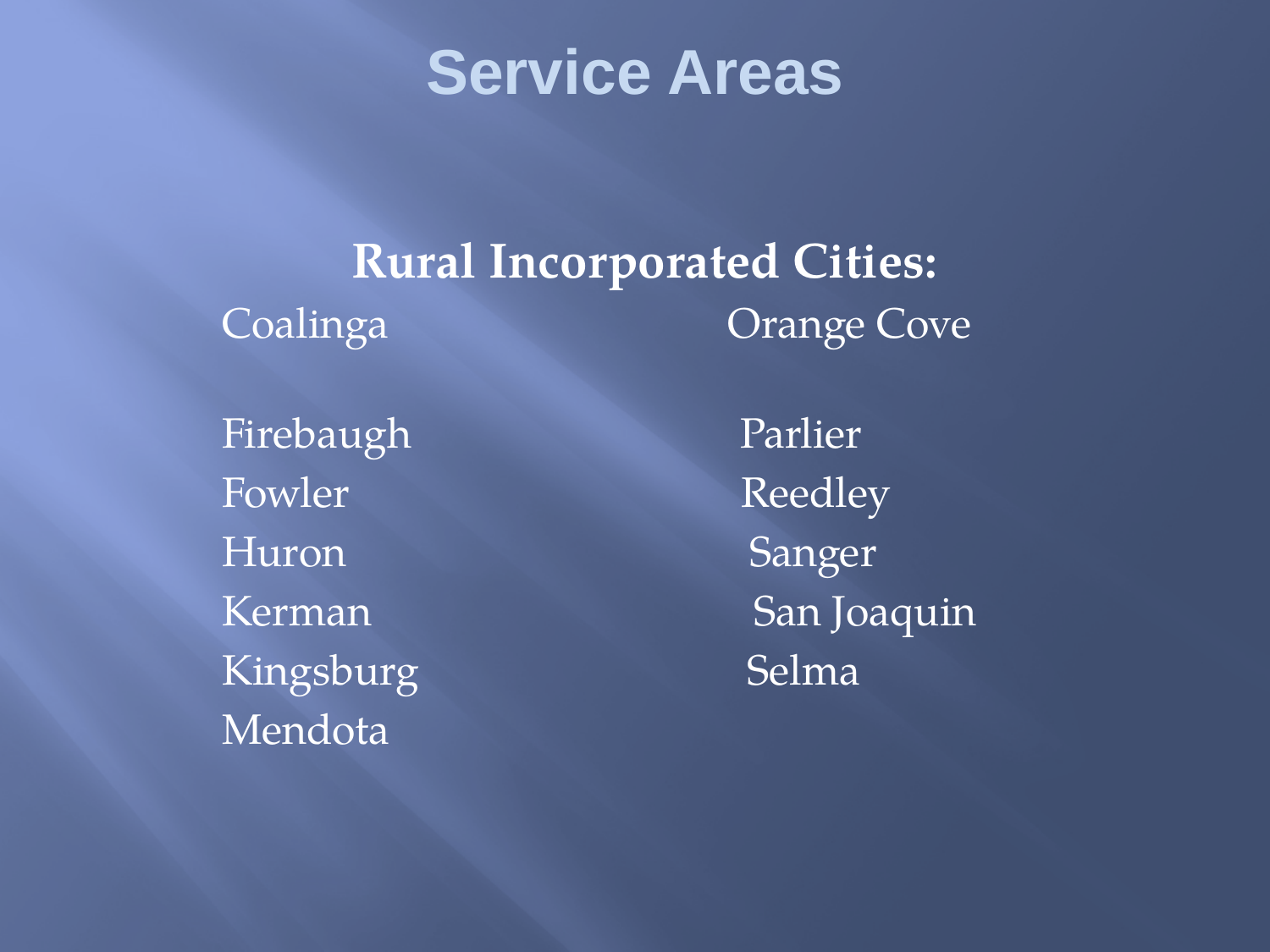

# Service Areas
Rural Incorporated Cities:
	Coalinga                                Orange Cove
	Firebaugh                               Parlier
	Fowler                                     Reedley
	Huron                                      Sanger
	Kerman                                    San Joaquin
	Kingsburg                               Selma
	Mendota